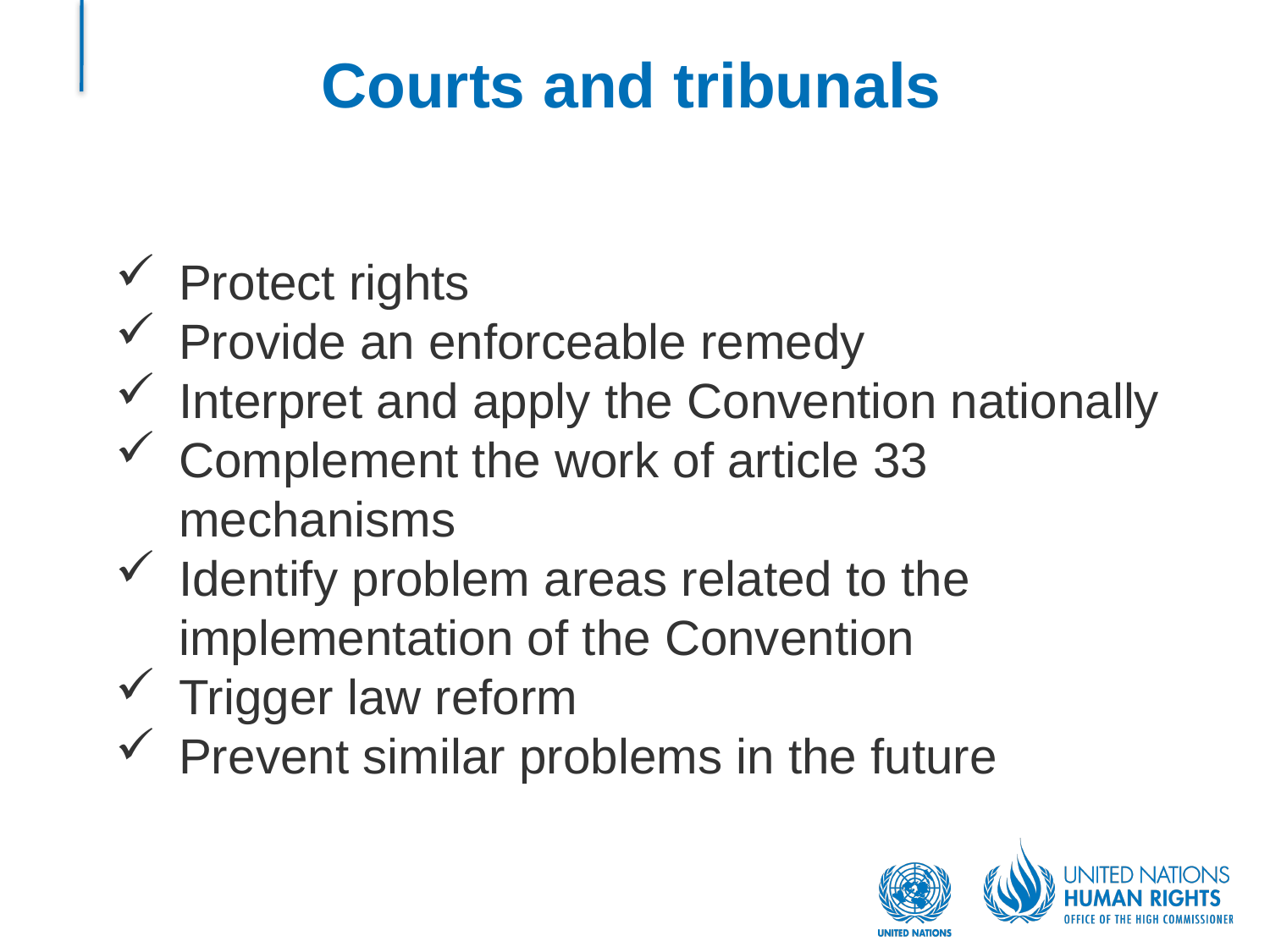

# Courts and tribunals

Protect rights
Provide an enforceable remedy
Interpret and apply the Convention nationally
Complement the work of article 33 mechanisms
Identify problem areas related to the implementation of the Convention
Trigger law reform
Prevent similar problems in the future